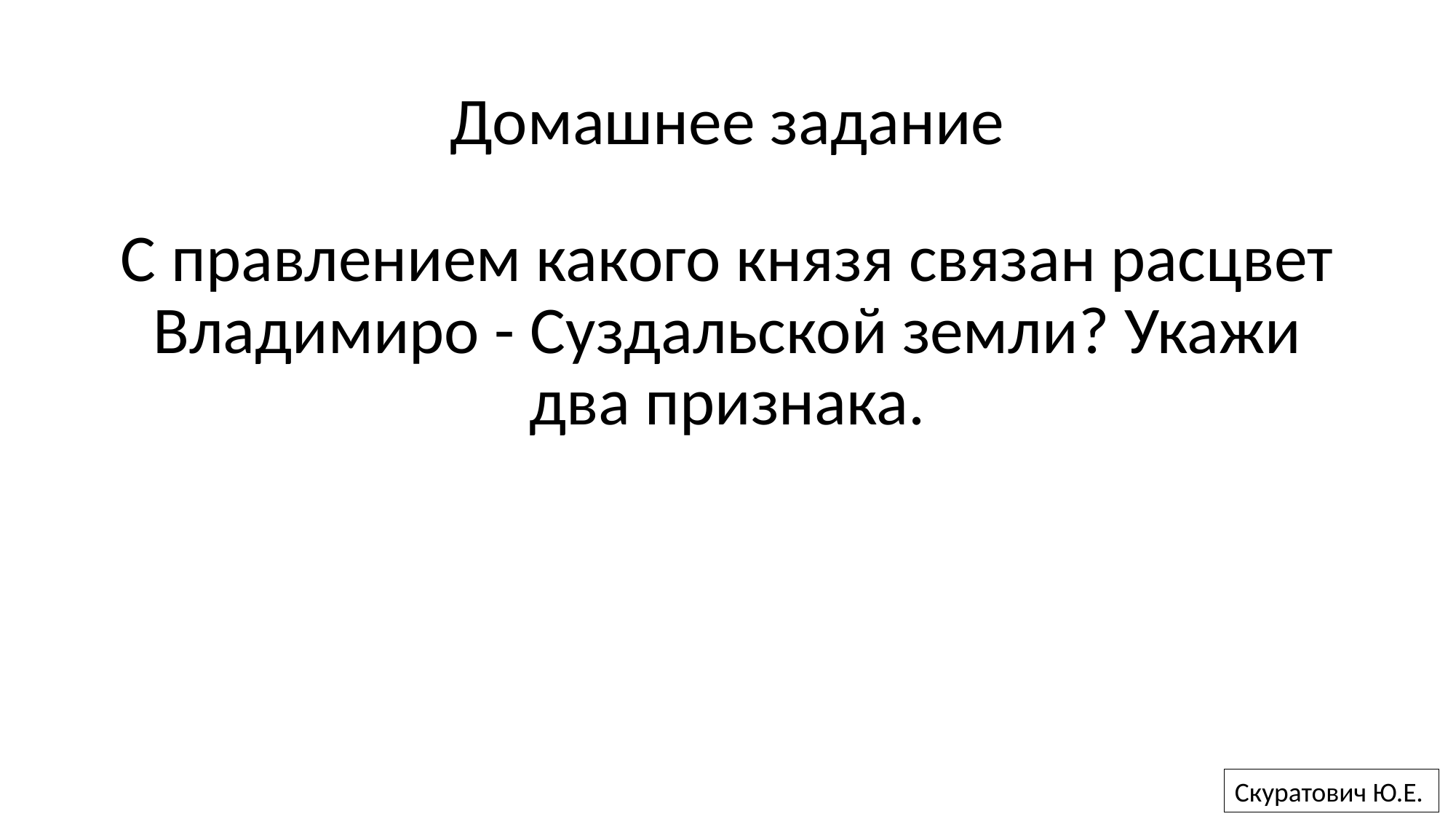

# Домашнее задание
С правлением какого князя связан расцвет Владимиро - Суздальской земли? Укажи два признака.

Скуратович Ю.Е.